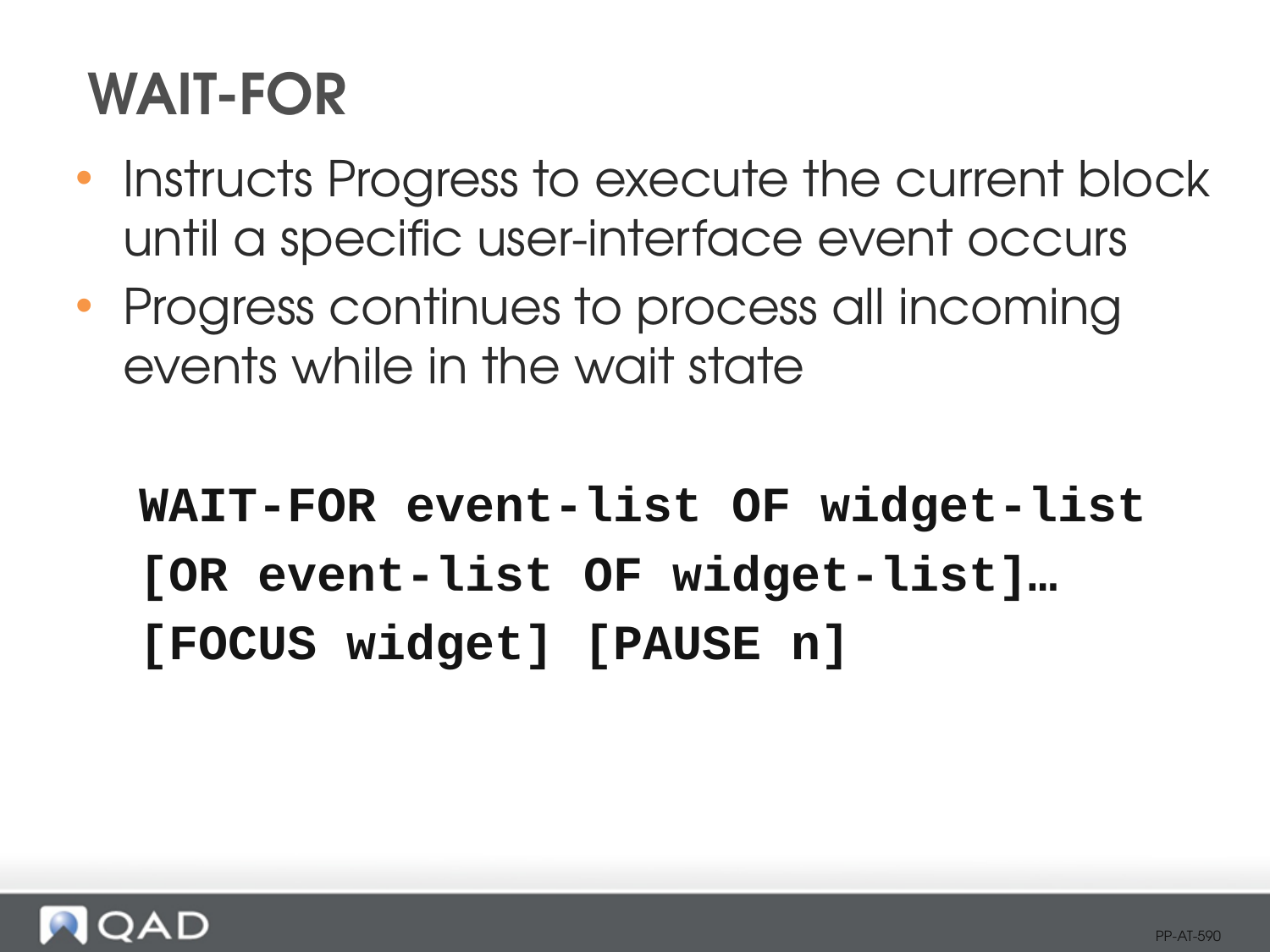

# WAIT-FOR
Instructs Progress to execute the current block until a specific user-interface event occurs
Progress continues to process all incoming  events while in the wait state

WAIT-FOR event-list OF widget-list
[OR event-list OF widget-list]…
[FOCUS widget] [PAUSE n]
PP-AT-590